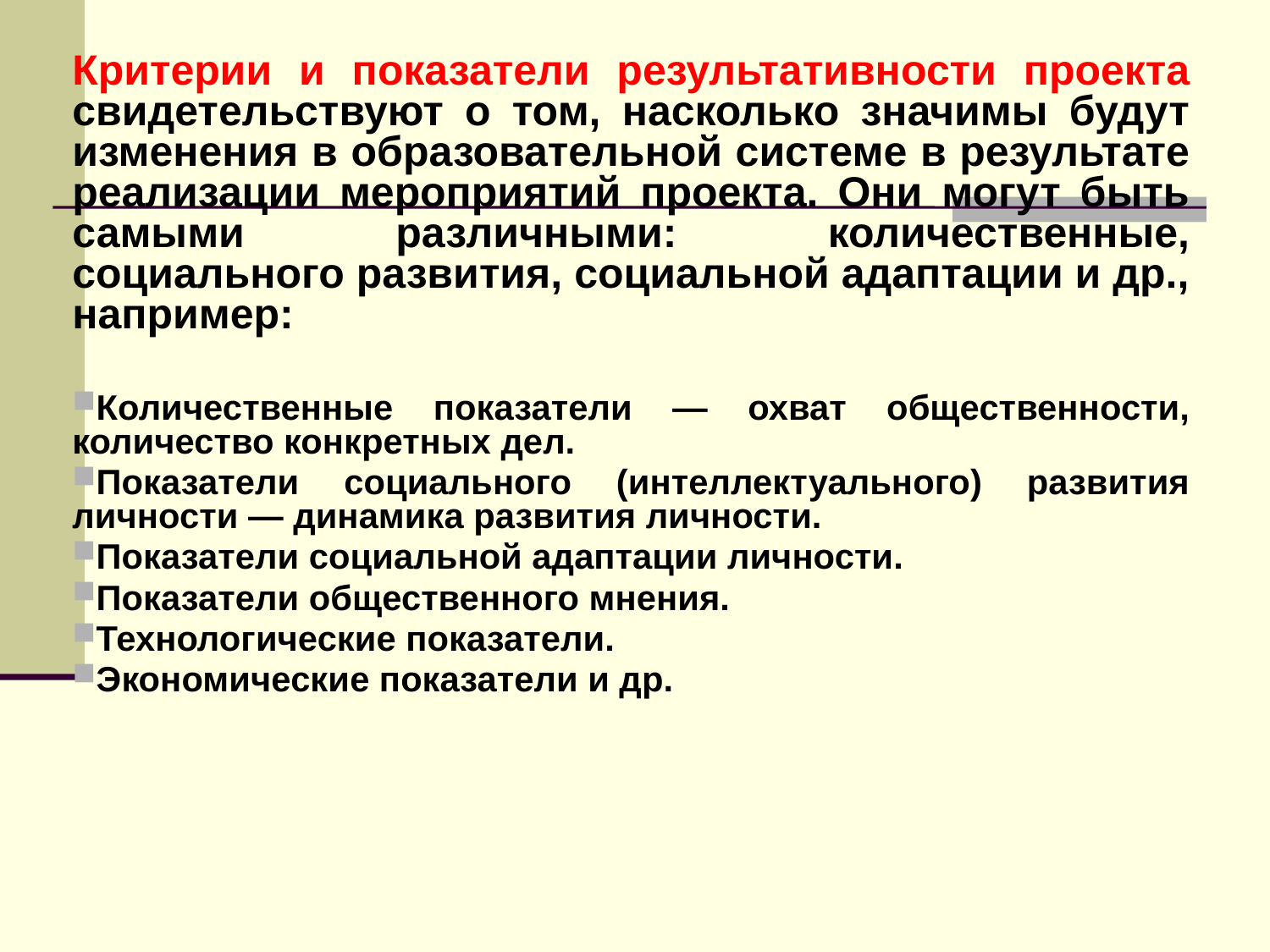

Критерии и показатели результативности проекта свидетельствуют о том, насколько значимы будут изменения в образовательной системе в результате реализации мероприятий проекта. Они могут быть самыми различными: количественные, социального развития, социальной адаптации и др., например:

Количественные показатели — охват общественности,
количество конкретных дел.
Показатели социального (интеллектуального) развития
личности — динамика развития личности.
Показатели социальной адаптации личности.
Показатели общественного мнения.
Технологические показатели.
Экономические показатели и др..